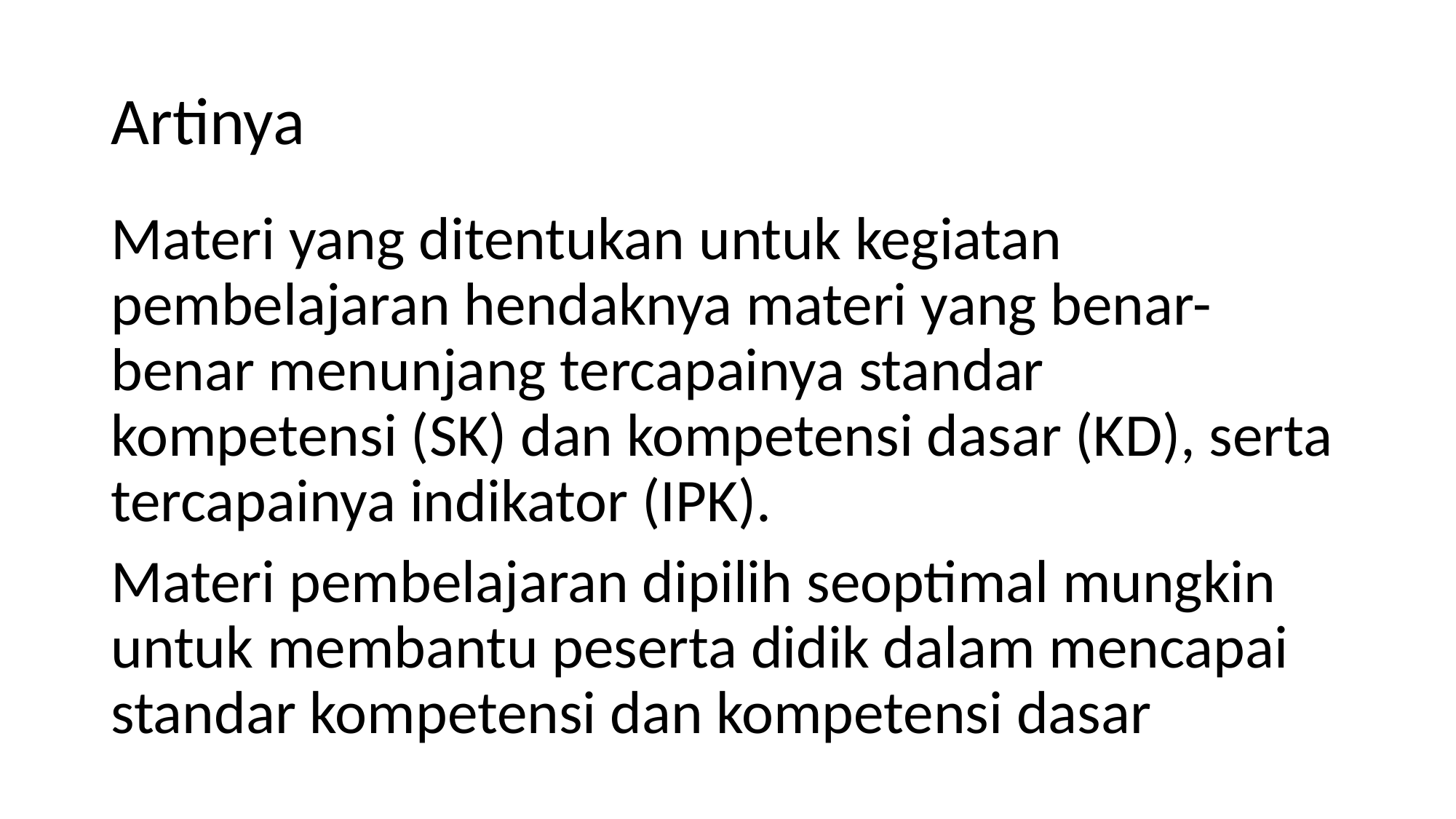

# Artinya
Materi yang ditentukan untuk kegiatan pembelajaran hendaknya materi yang benar-benar menunjang tercapainya standar kompetensi (SK) dan kompetensi dasar (KD), serta tercapainya indikator (IPK).
Materi pembelajaran dipilih seoptimal mungkin untuk membantu peserta didik dalam mencapai standar kompetensi dan kompetensi dasar